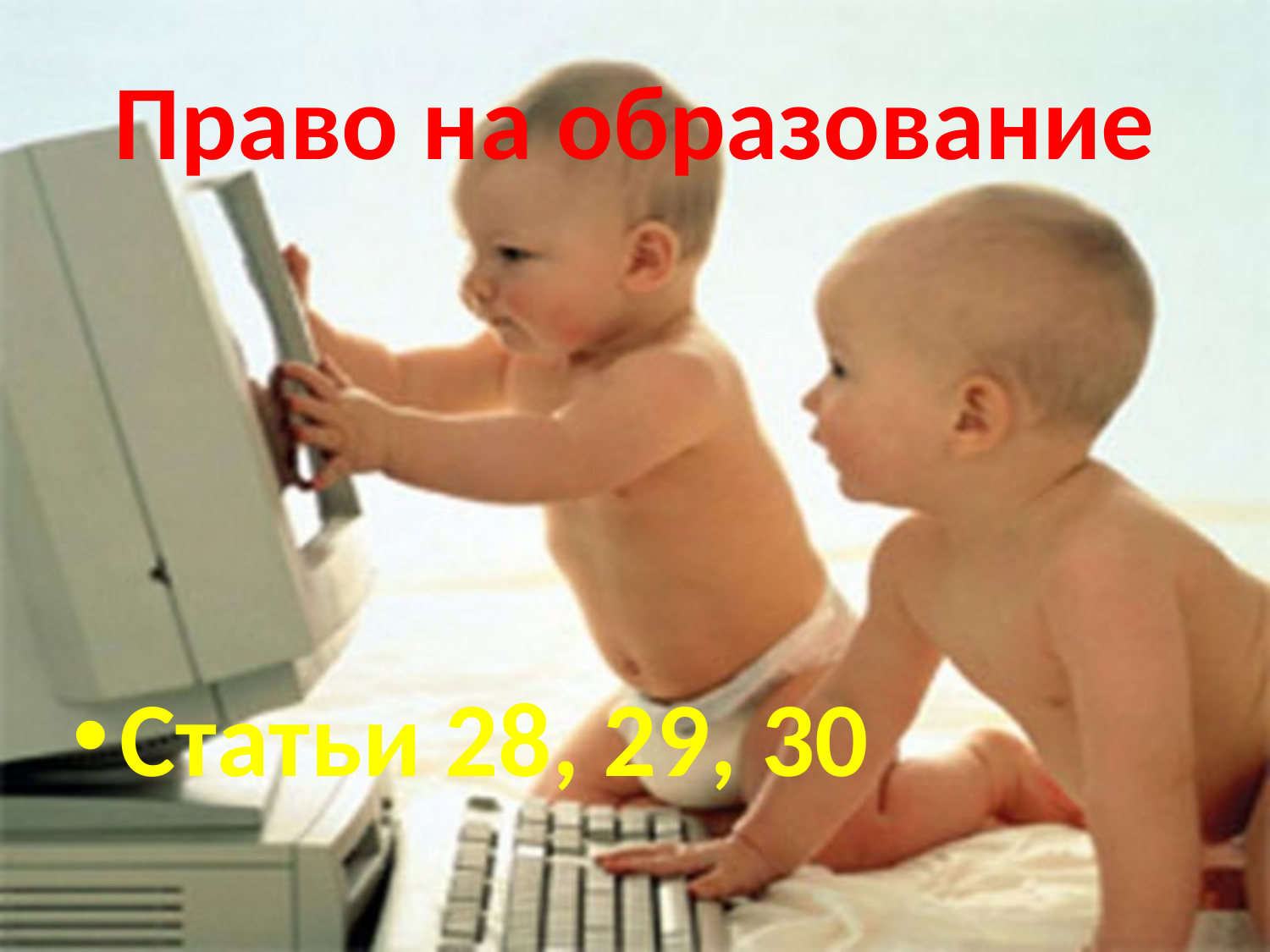

# Право на образование
Статьи 28, 29, 30